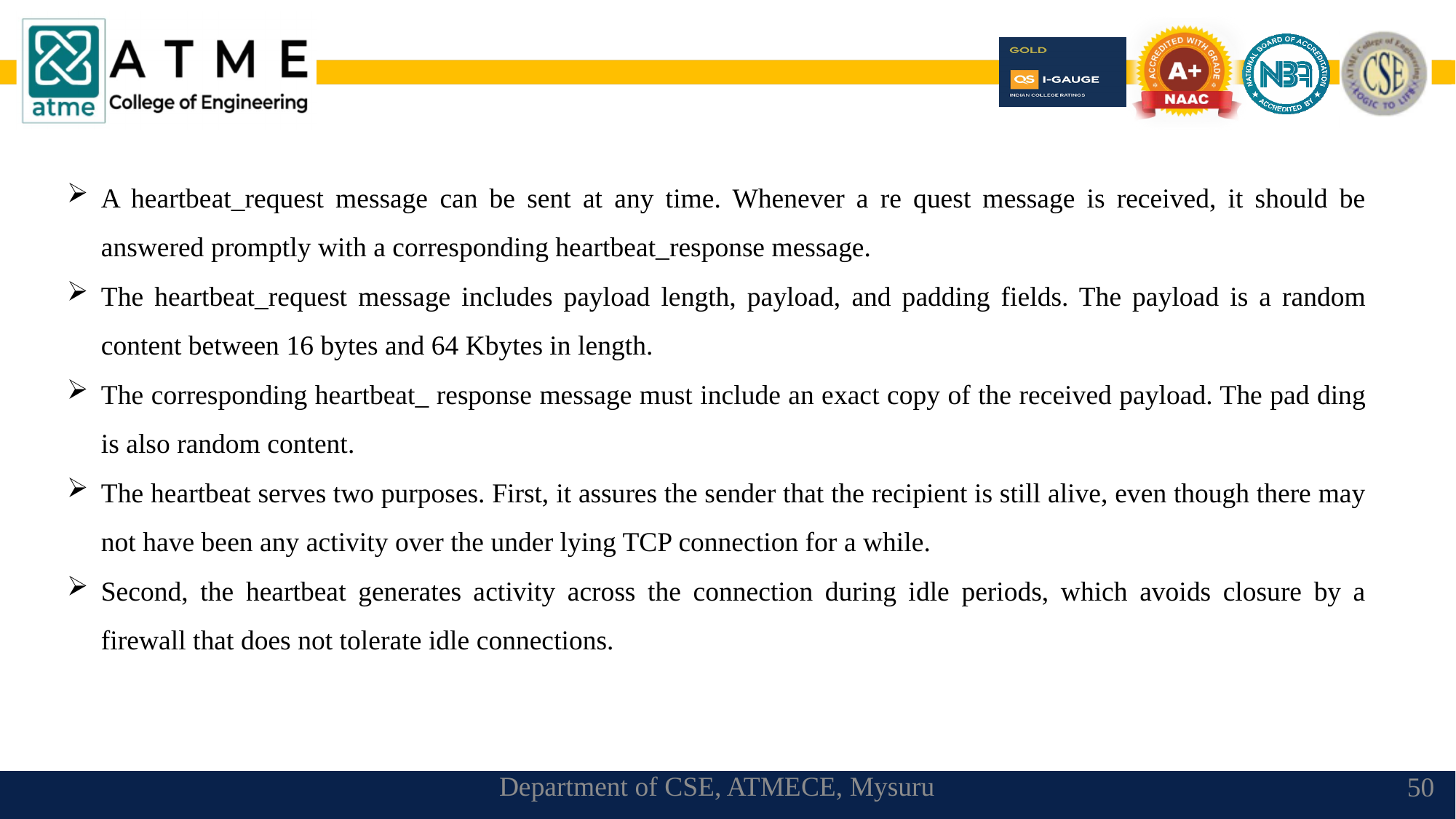

A heartbeat_request message can be sent at any time. Whenever a re quest message is received, it should be answered promptly with a corresponding heartbeat_response message.
The heartbeat_request message includes payload length, payload, and padding fields. The payload is a random content between 16 bytes and 64 Kbytes in length.
The corresponding heartbeat_ response message must include an exact copy of the received payload. The pad ding is also random content.
The heartbeat serves two purposes. First, it assures the sender that the recipient is still alive, even though there may not have been any activity over the under lying TCP connection for a while.
Second, the heartbeat generates activity across the connection during idle periods, which avoids closure by a firewall that does not tolerate idle connections.
Department of CSE, ATMECE, Mysuru
50